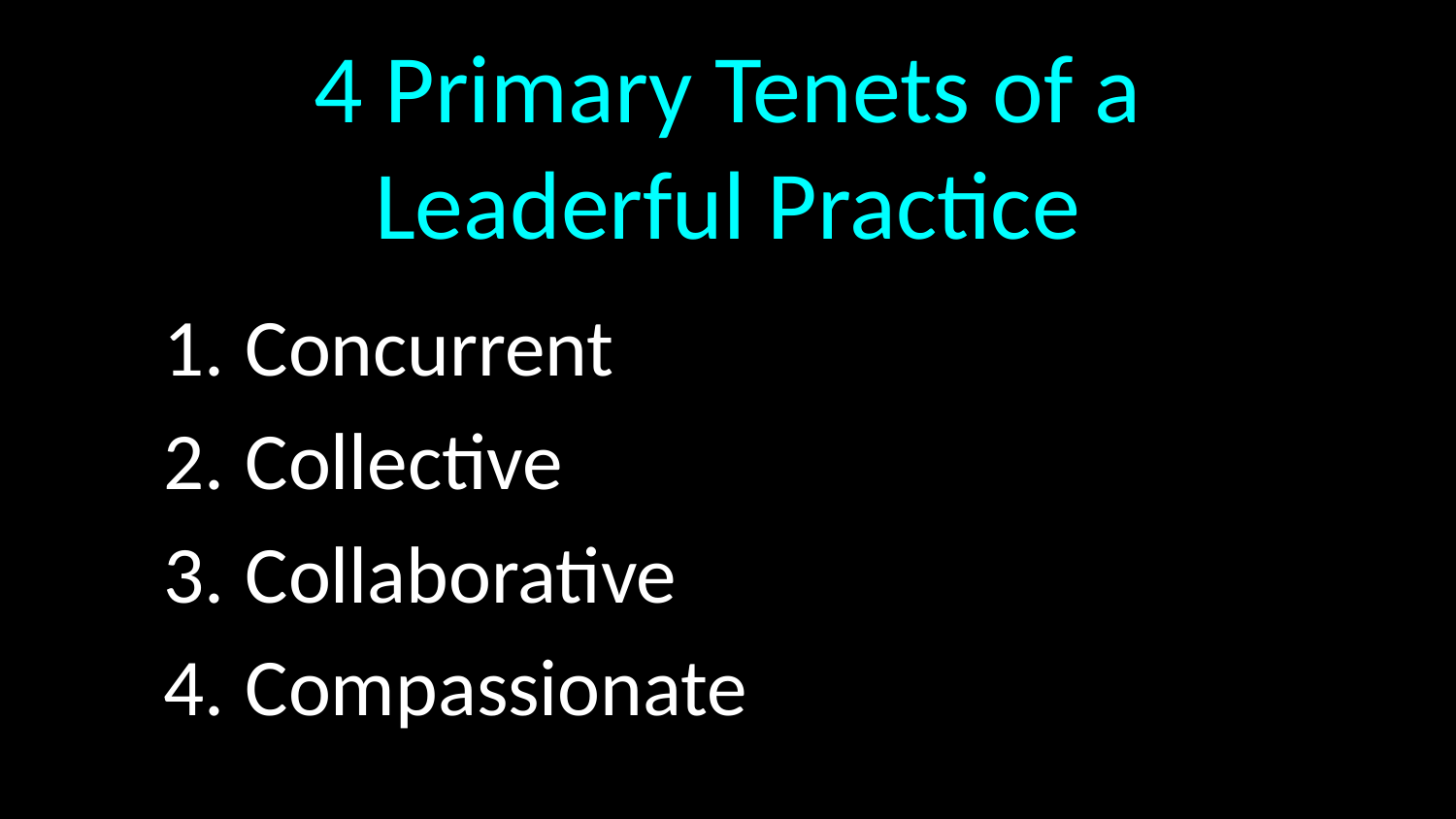

# 4 Primary Tenets of a Leaderful Practice
Concurrent
Collective
Collaborative
Compassionate